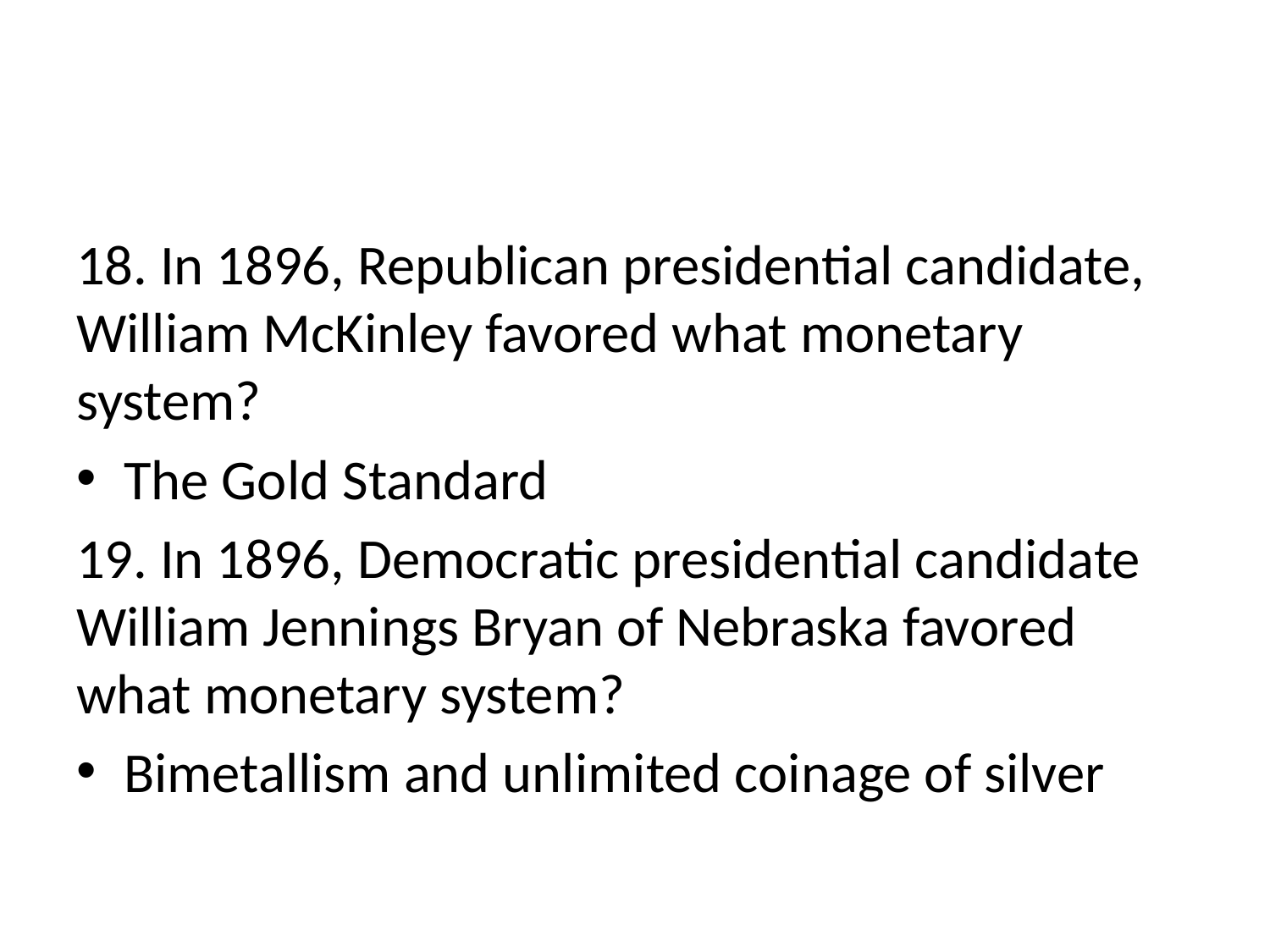

#
18. In 1896, Republican presidential candidate, William McKinley favored what monetary system?
The Gold Standard
19. In 1896, Democratic presidential candidate William Jennings Bryan of Nebraska favored what monetary system?
Bimetallism and unlimited coinage of silver